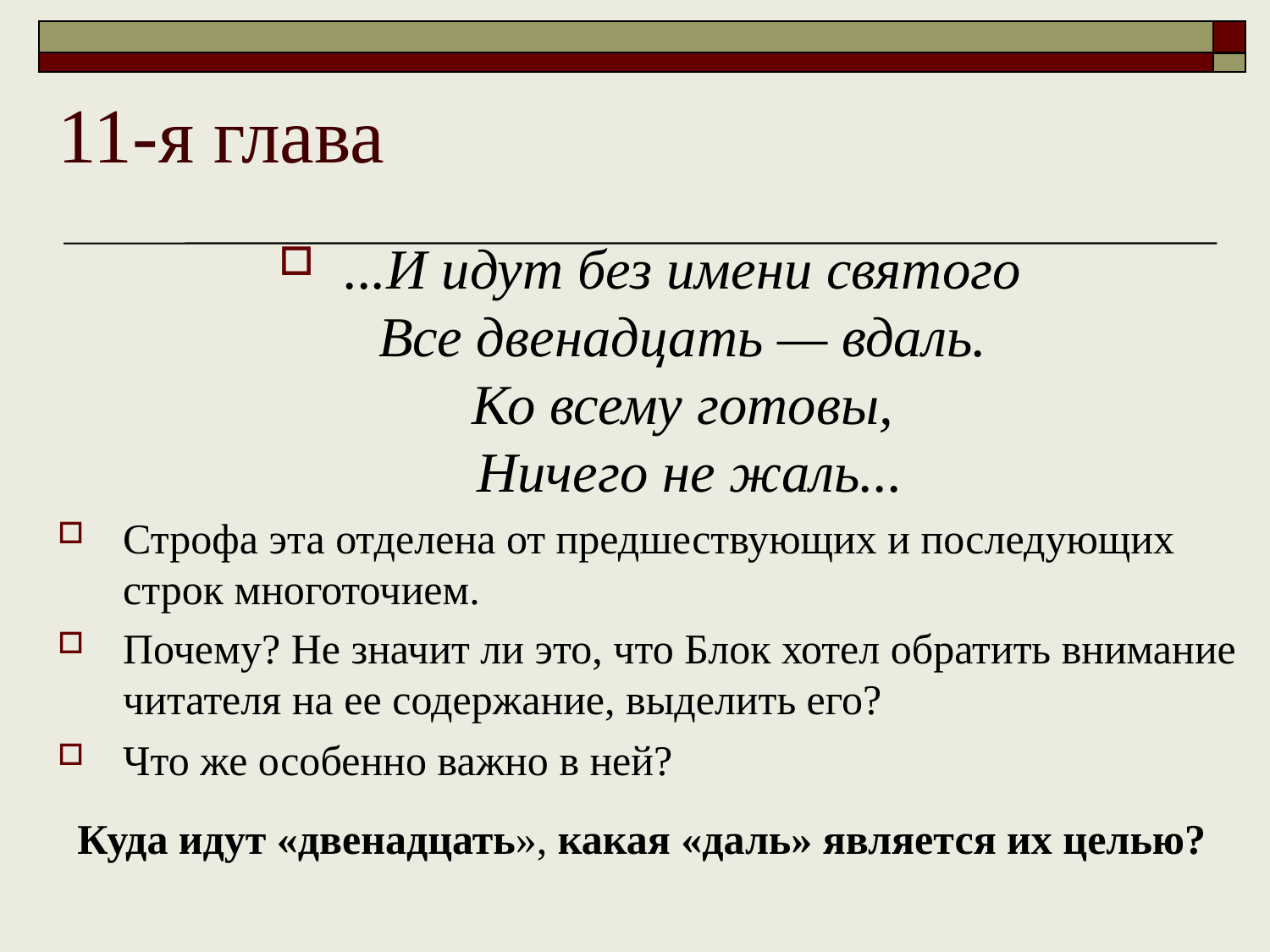

# 11-я глава
...И идут без имени святого
Все двенадцать — вдаль.
Ко всему готовы,
Ничего не жаль...
Строфа эта отделена от предшествующих и последующих строк многоточием.
Почему? Не значит ли это, что Блок хотел обратить внимание читателя на ее содержание, выделить его?
Что же особенно важно в ней?
Куда идут «двенадцать», какая «даль» является их целью?